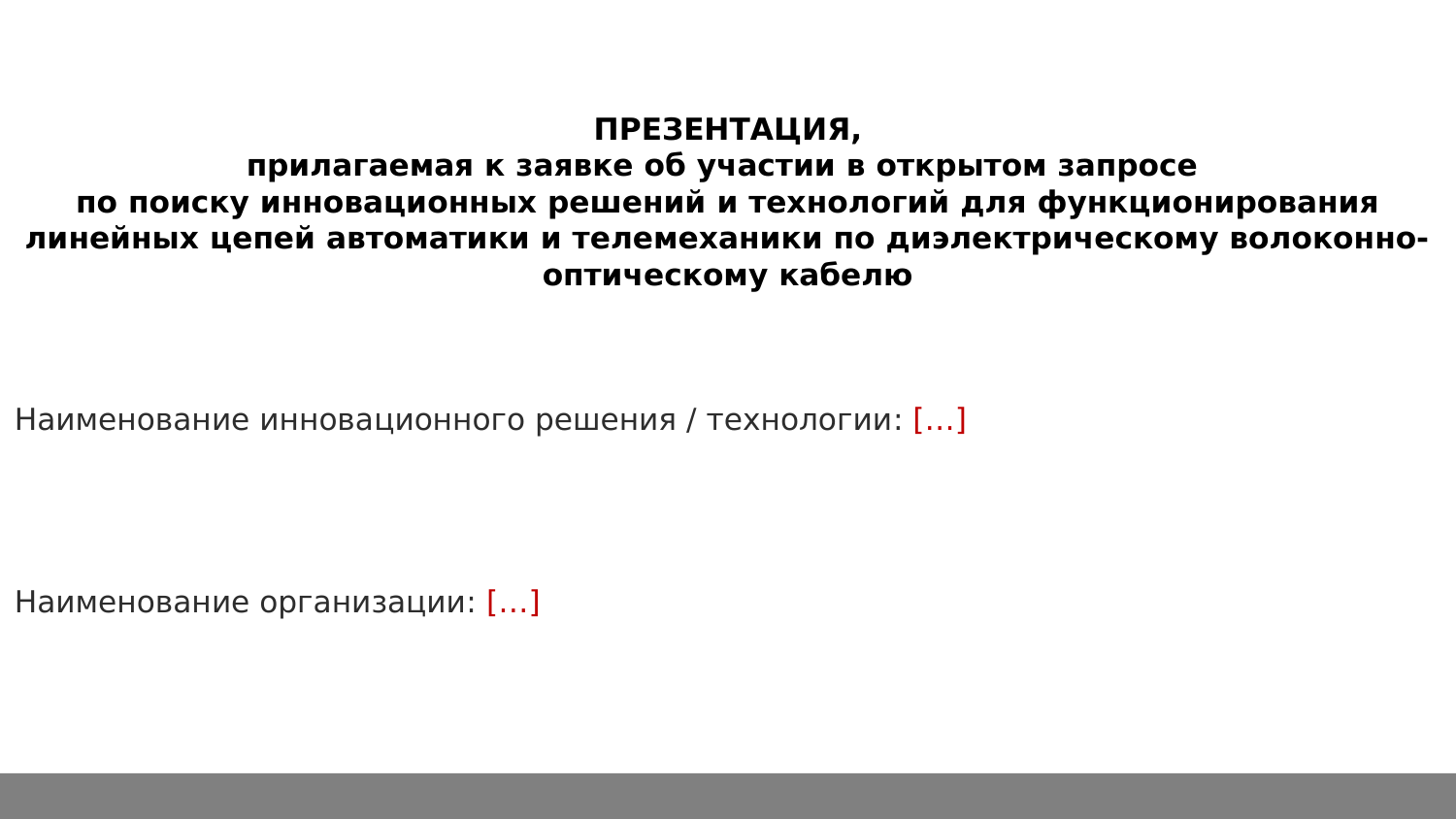

ПРЕЗЕНТАЦИЯ,
прилагаемая к заявке об участии в открытом запросе
по поиску инновационных решений и технологий для функционирования линейных цепей автоматики и телемеханики по диэлектрическому волоконно-оптическому кабелю

Наименование инновационного решения / технологии: […]

Наименование организации: […]